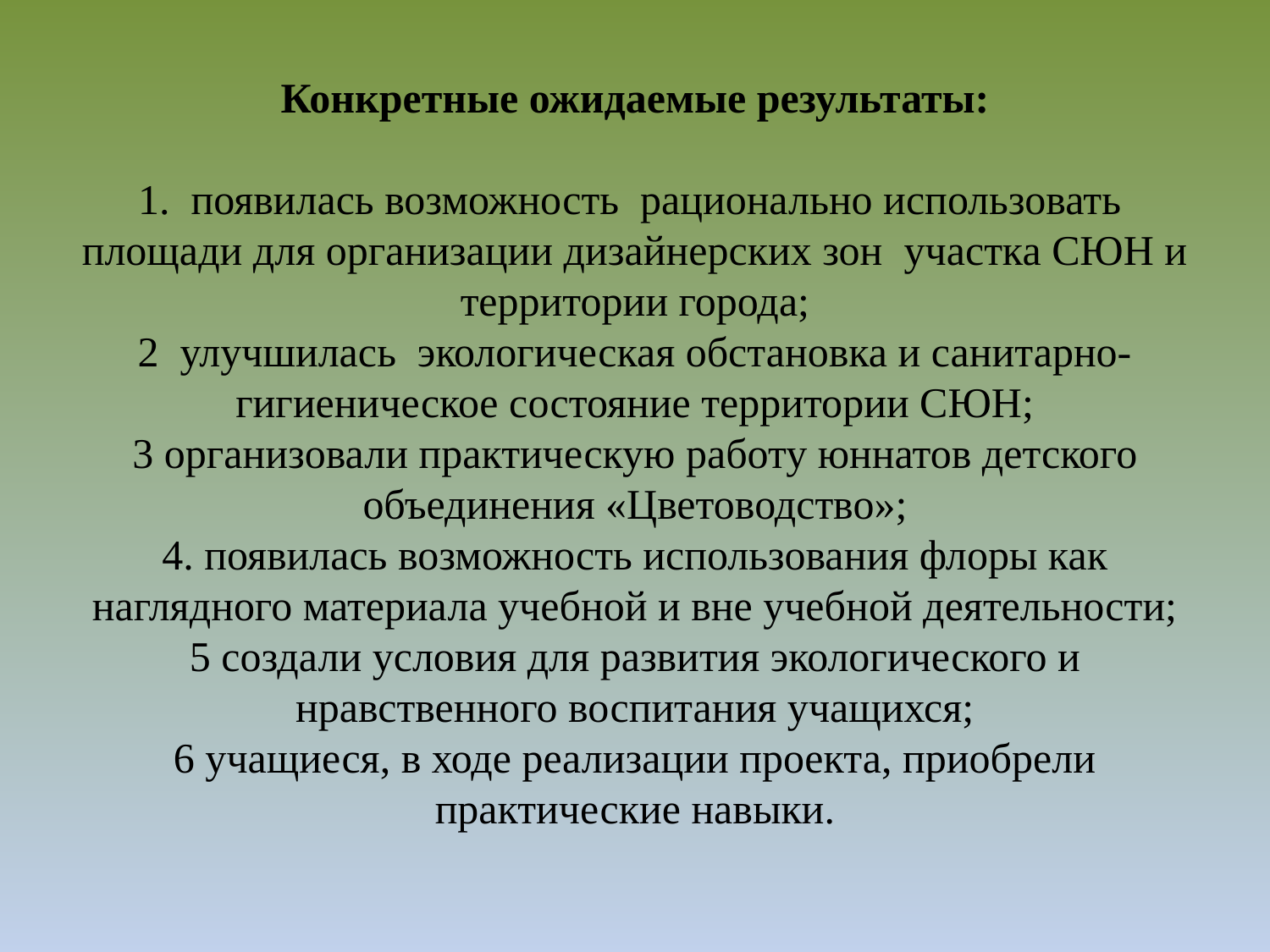

# Конкретные ожидаемые результаты: 1.  появилась возможность  рационально использовать  площади для организации дизайнерских зон  участка СЮН и территории города; 2  улучшилась  экологическая обстановка и санитарно-гигиеническое состояние территории СЮН; 3 организовали практическую работу юннатов детского объединения «Цветоводство»; 4. появилась возможность использования флоры как наглядного материала учебной и вне учебной деятельности; 5 создали условия для развития экологического и нравственного воспитания учащихся; 6 учащиеся, в ходе реализации проекта, приобрели практические навыки.